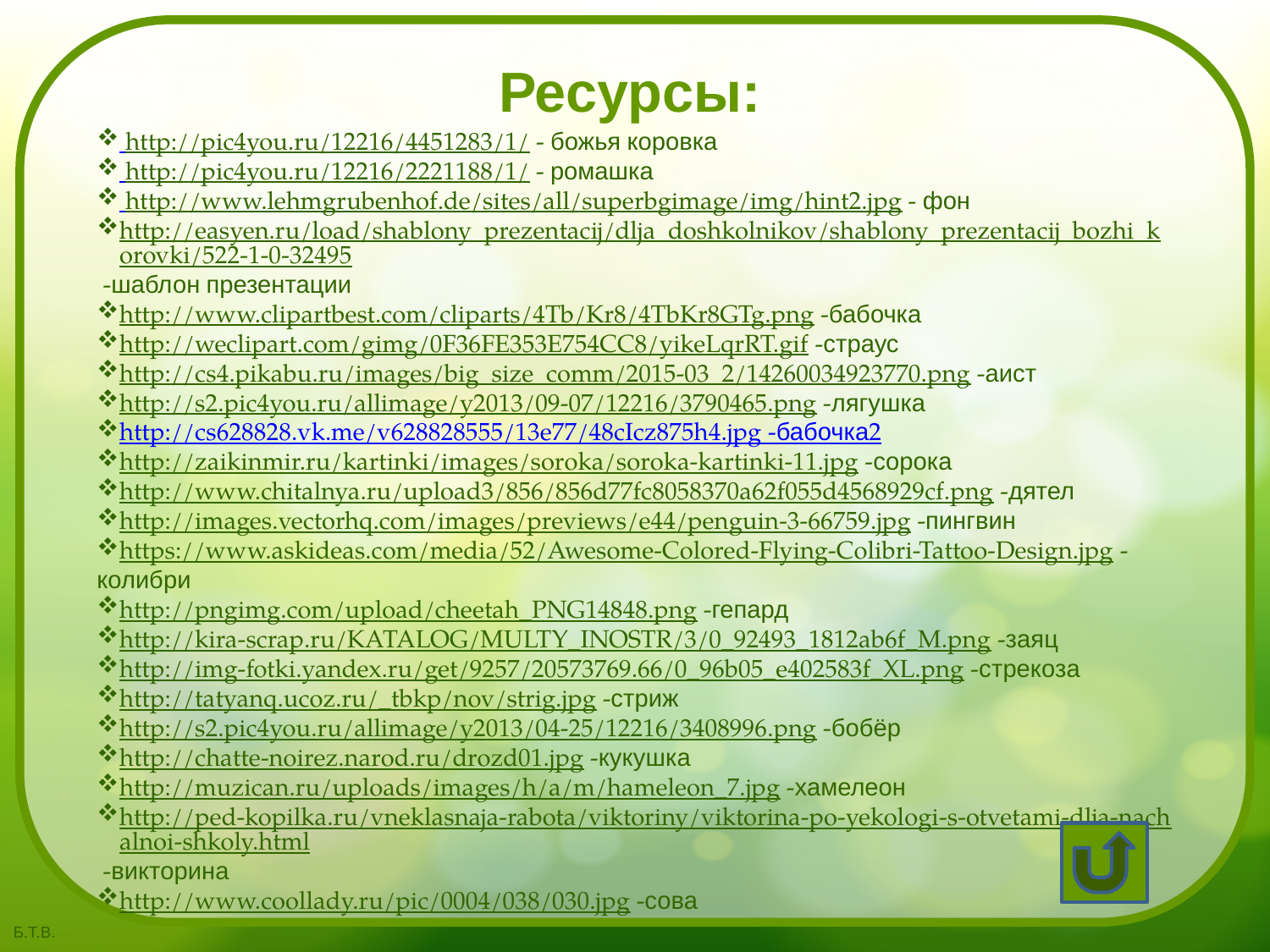

Ресурсы:
 http://pic4you.ru/12216/4451283/1/ - божья коровка
 http://pic4you.ru/12216/2221188/1/ - ромашка
 http://www.lehmgrubenhof.de/sites/all/superbgimage/img/hint2.jpg - фон
http://easyen.ru/load/shablony_prezentacij/dlja_doshkolnikov/shablony_prezentacij_bozhi_korovki/522-1-0-32495 -шаблон презентации
http://www.clipartbest.com/cliparts/4Tb/Kr8/4TbKr8GTg.png -бабочка
http://weclipart.com/gimg/0F36FE353E754CC8/yikeLqrRT.gif -страус
http://cs4.pikabu.ru/images/big_size_comm/2015-03_2/14260034923770.png -аист
http://s2.pic4you.ru/allimage/y2013/09-07/12216/3790465.png -лягушка
http://cs628828.vk.me/v628828555/13e77/48cIcz875h4.jpg -бабочка2
http://zaikinmir.ru/kartinki/images/soroka/soroka-kartinki-11.jpg -сорока
http://www.chitalnya.ru/upload3/856/856d77fc8058370a62f055d4568929cf.png -дятел
http://images.vectorhq.com/images/previews/e44/penguin-3-66759.jpg -пингвин
https://www.askideas.com/media/52/Awesome-Colored-Flying-Colibri-Tattoo-Design.jpg -колибри
http://pngimg.com/upload/cheetah_PNG14848.png -гепард
http://kira-scrap.ru/KATALOG/MULTY_INOSTR/3/0_92493_1812ab6f_M.png -заяц
http://img-fotki.yandex.ru/get/9257/20573769.66/0_96b05_e402583f_XL.png -стрекоза
http://tatyanq.ucoz.ru/_tbkp/nov/strig.jpg -стриж
http://s2.pic4you.ru/allimage/y2013/04-25/12216/3408996.png -бобёр
http://chatte-noirez.narod.ru/drozd01.jpg -кукушка
http://muzican.ru/uploads/images/h/a/m/hameleon_7.jpg -хамелеон
http://ped-kopilka.ru/vneklasnaja-rabota/viktoriny/viktorina-po-yekologi-s-otvetami-dlja-nachalnoi-shkoly.html -викторина
http://www.coollady.ru/pic/0004/038/030.jpg -сова